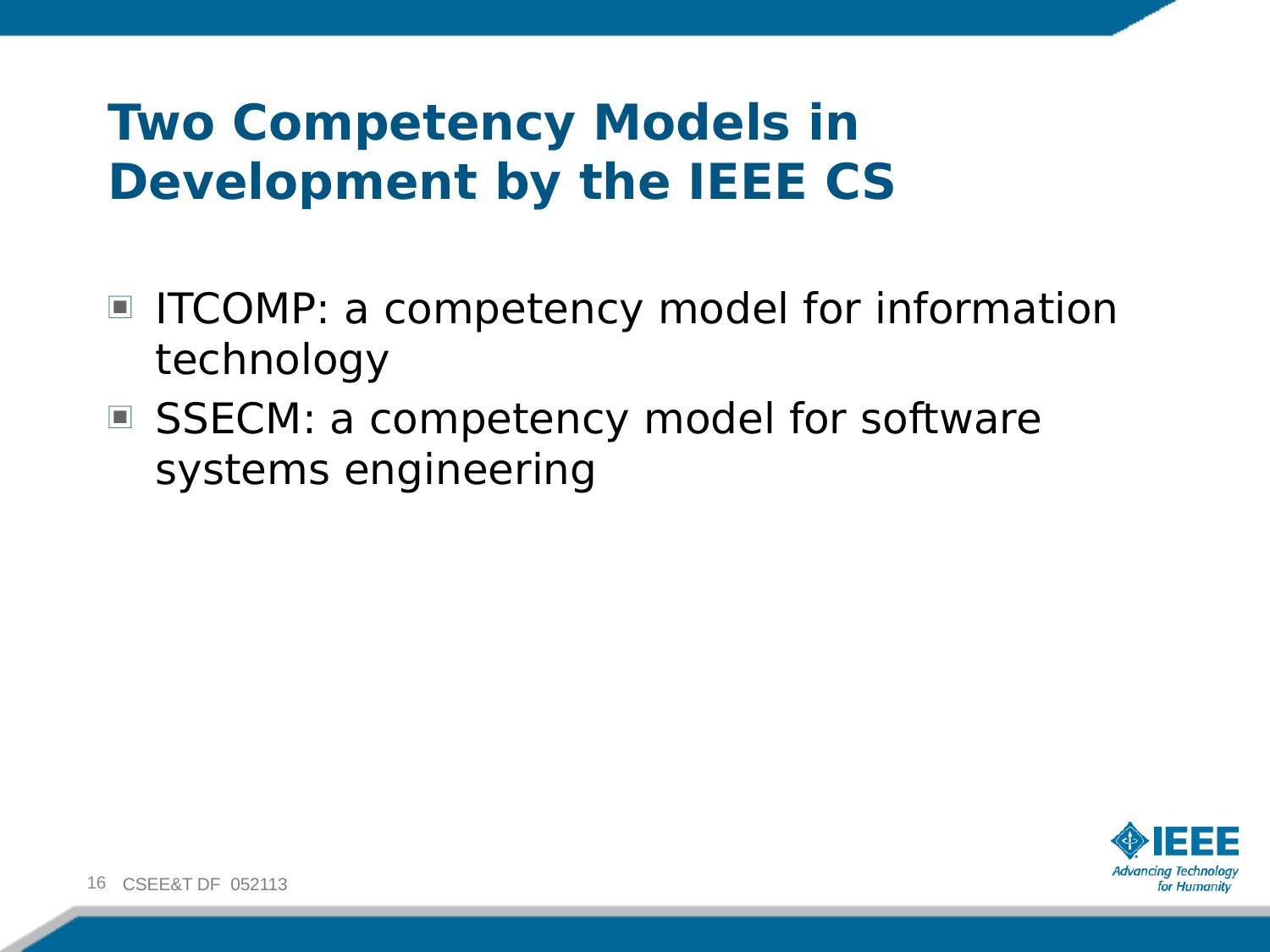

# Two Competency Models in Development by the IEEE CS
ITCOMP: a competency model for information technology
SSECM: a competency model for software systems engineering
16